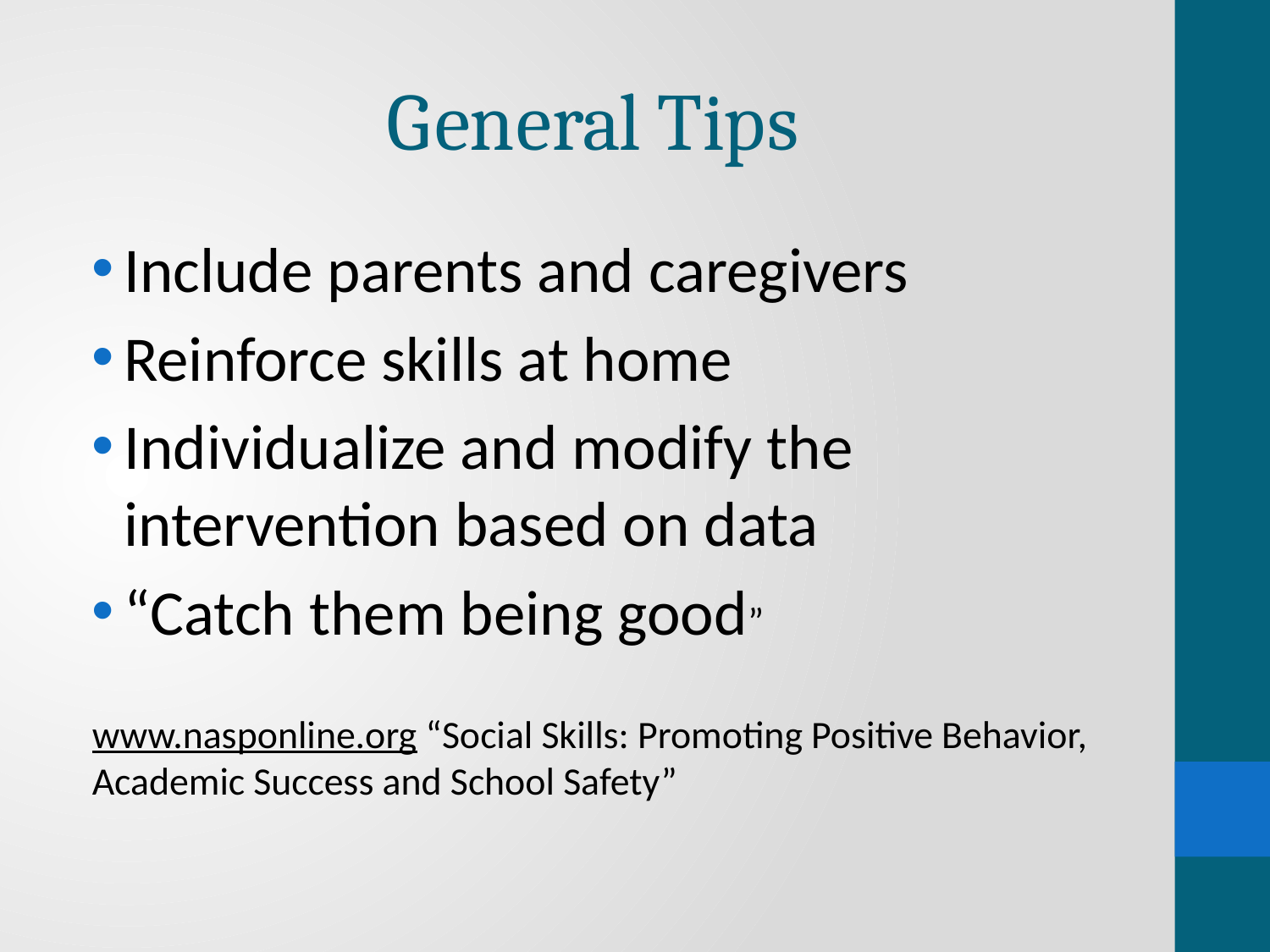

# General Tips
Include parents and caregivers
Reinforce skills at home
Individualize and modify the intervention based on data
“Catch them being good”

www.nasponline.org “Social Skills: Promoting Positive Behavior, Academic Success and School Safety”